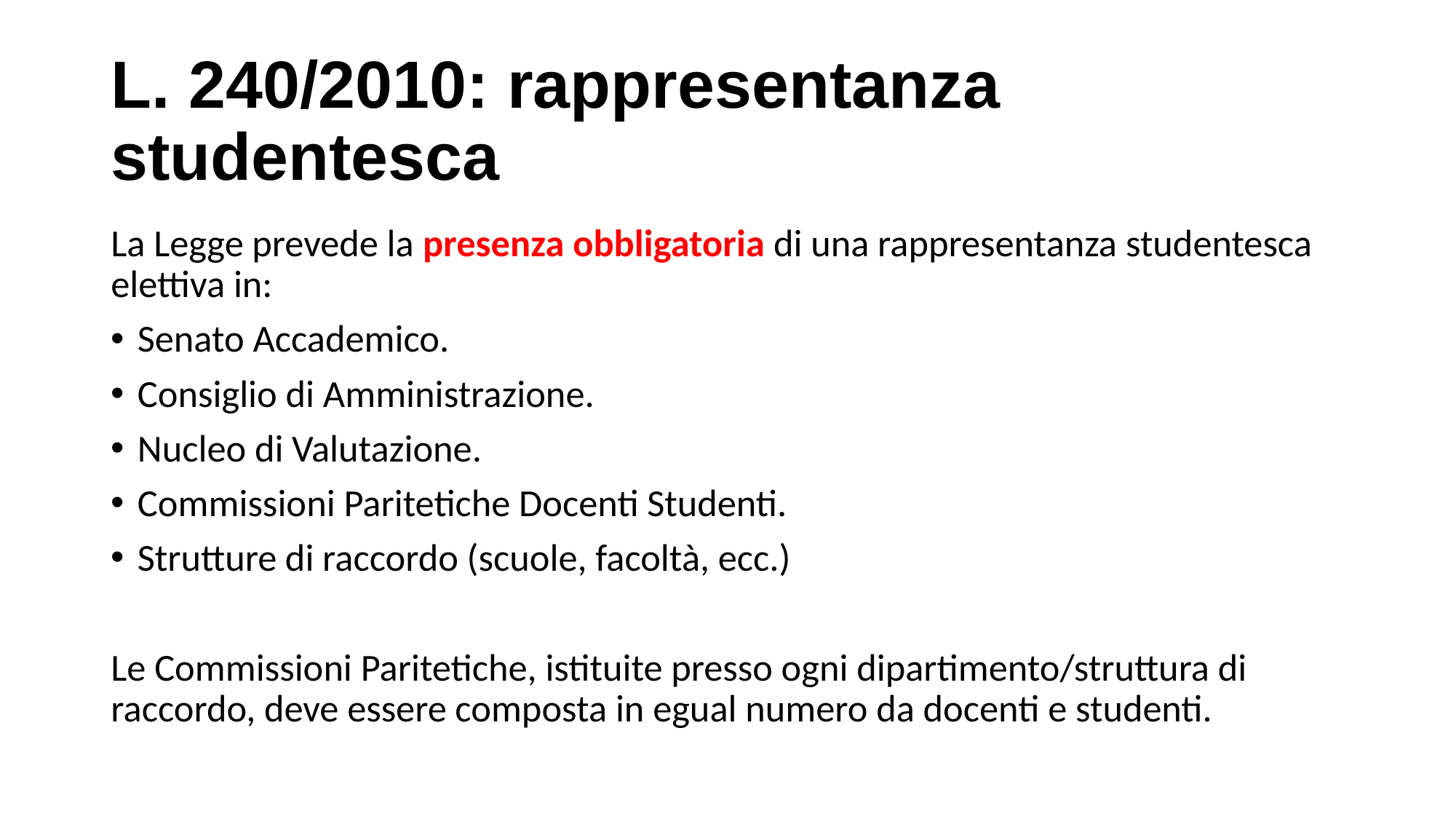

# L. 240/2010: rappresentanza studentesca
La Legge prevede la presenza obbligatoria di una rappresentanza studentesca elettiva in:
Senato Accademico.
Consiglio di Amministrazione.
Nucleo di Valutazione.
Commissioni Paritetiche Docenti Studenti.
Strutture di raccordo (scuole, facoltà, ecc.)

Le Commissioni Paritetiche, istituite presso ogni dipartimento/struttura di raccordo, deve essere composta in egual numero da docenti e studenti.